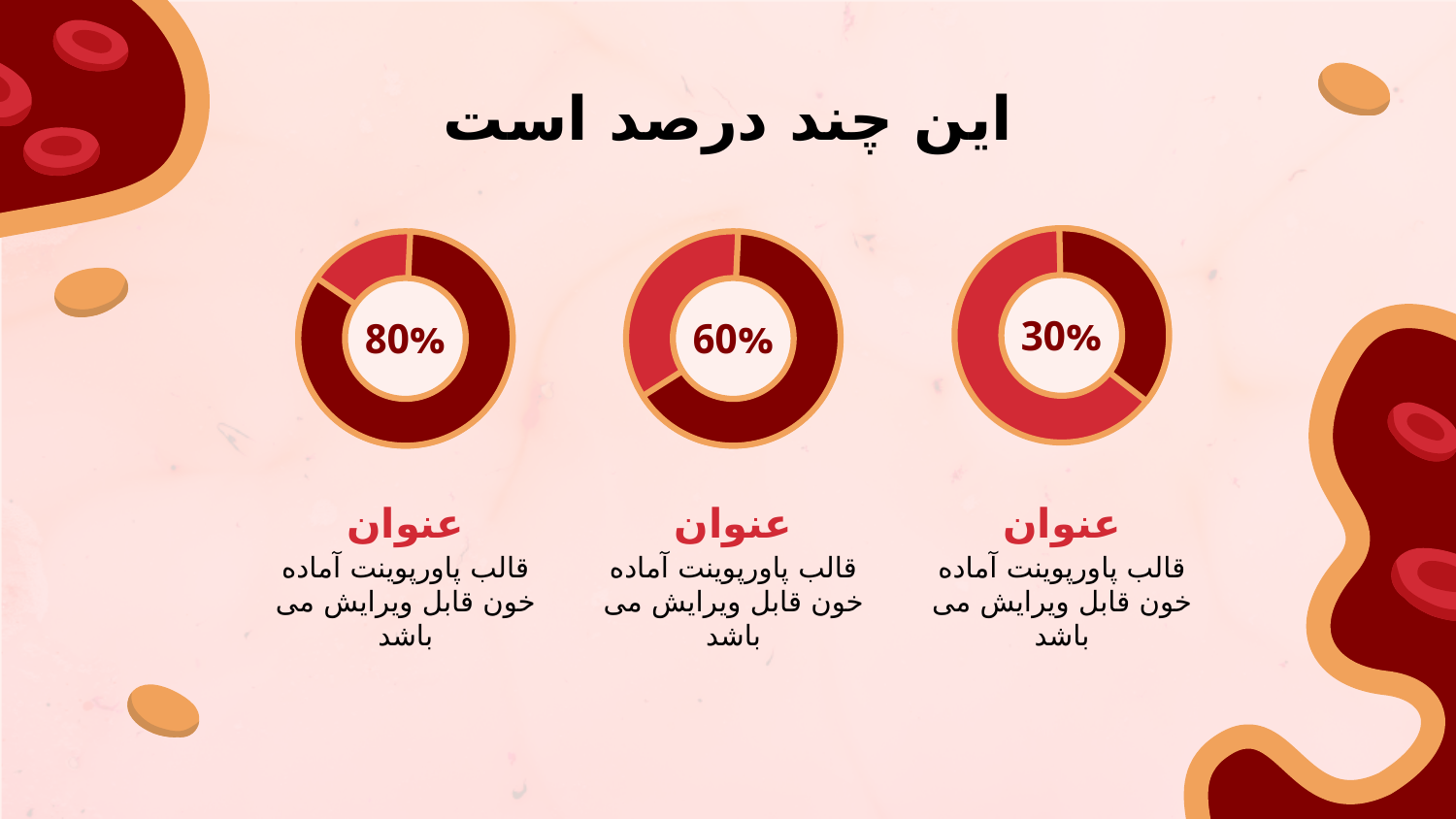

# این چند درصد است

30%
80%
60%
عنوان
عنوان
عنوان
قالب پاورپوینت آماده خون قابل ویرایش می باشد
قالب پاورپوینت آماده خون قابل ویرایش می باشد
قالب پاورپوینت آماده خون قابل ویرایش می باشد